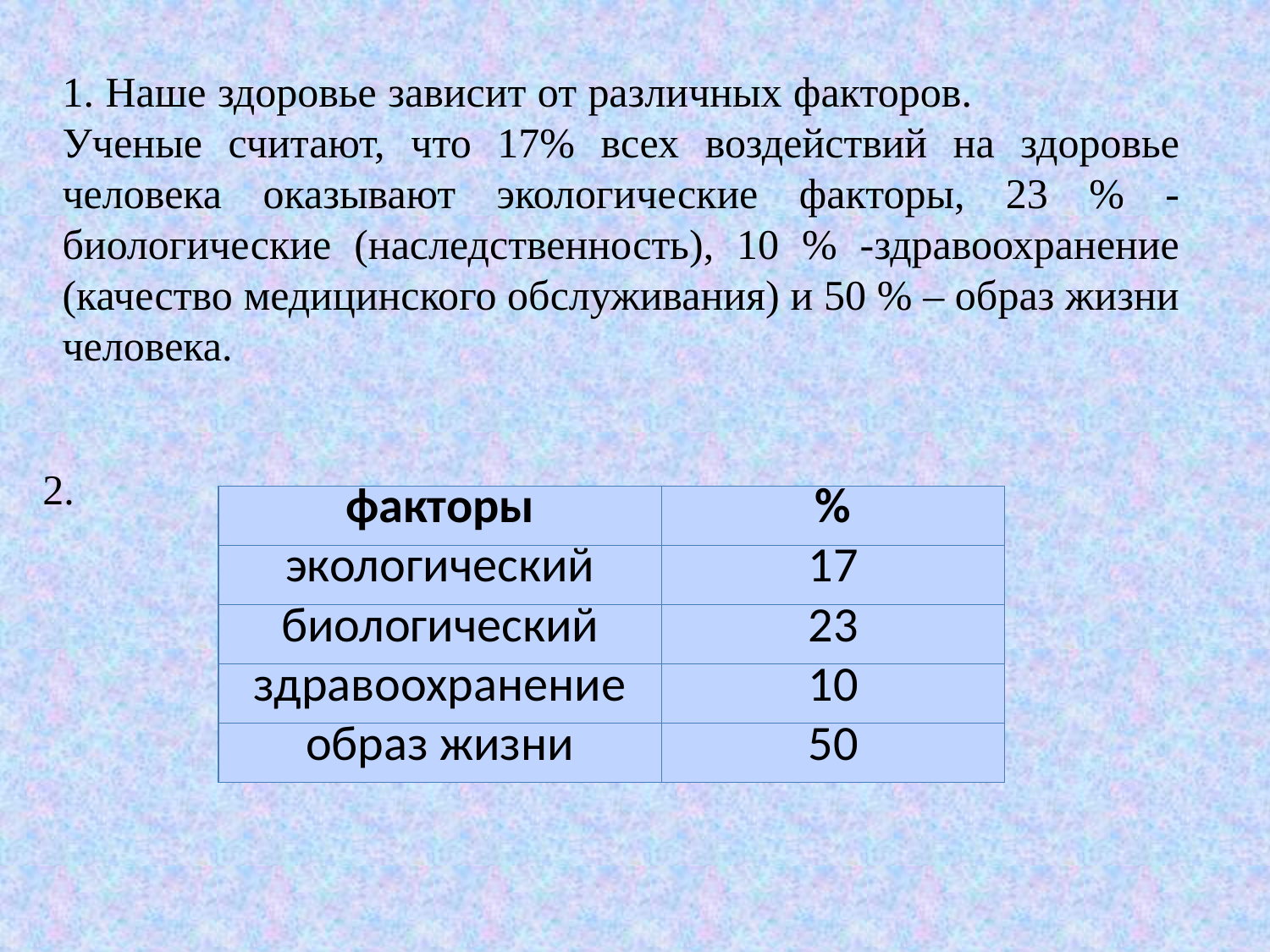

# 1. Наше здоровье зависит от различных факторов.                   Ученые считают, что 17% всех воздействий на здоровье человека оказывают экологические факторы, 23 % - биологические (наследственность), 10 % -здравоохранение (качество медицинского обслуживания) и 50 % – образ жизни человека.

2.
| факторы | % |
| --- | --- |
| экологический | 17 |
| биологический | 23 |
| здравоохранение | 10 |
| образ жизни | 50 |